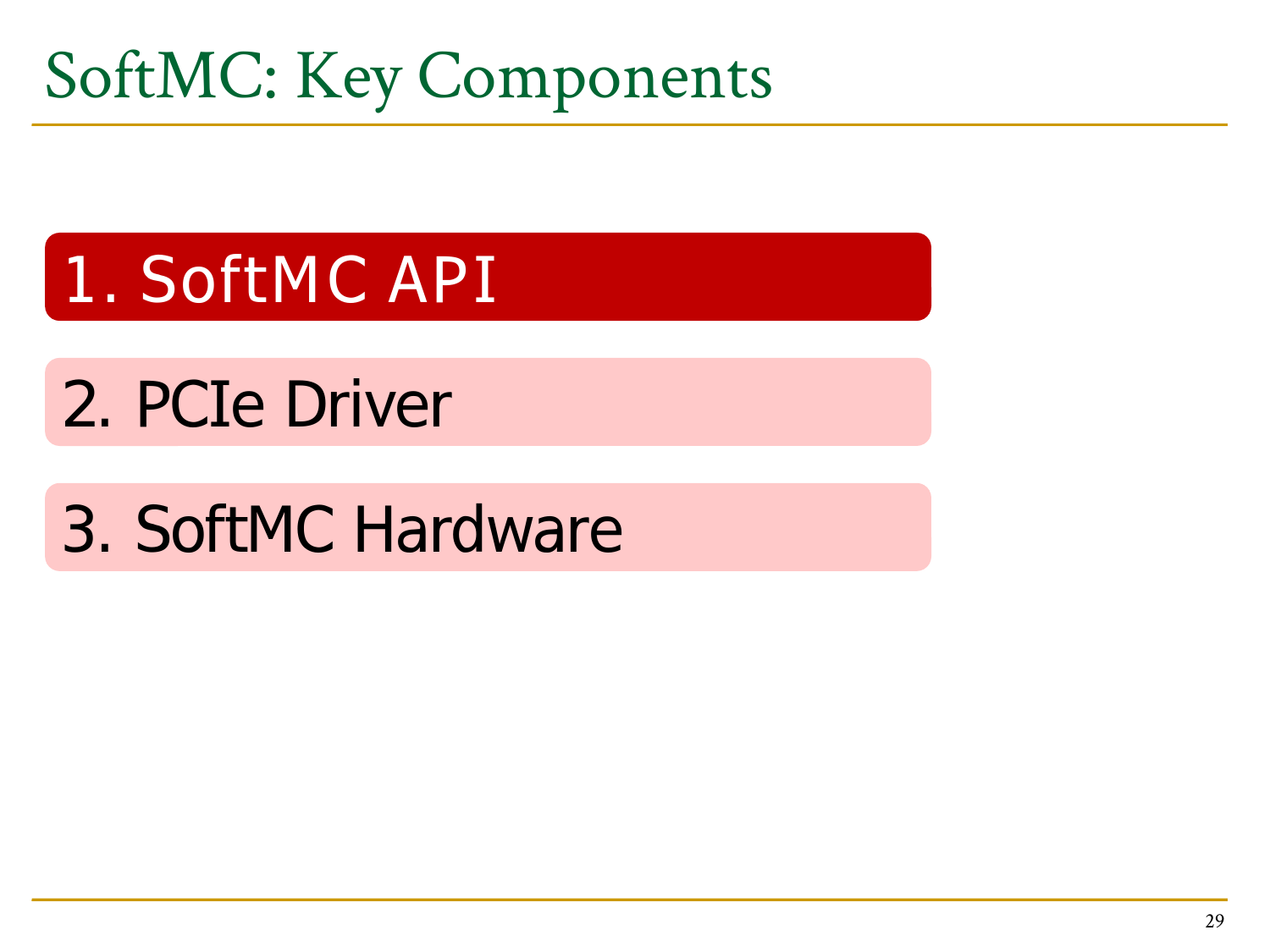

# SoftMC: Key Components
1. SoftMC API
2. PCIe Driver
3. SoftMC Hardware
29